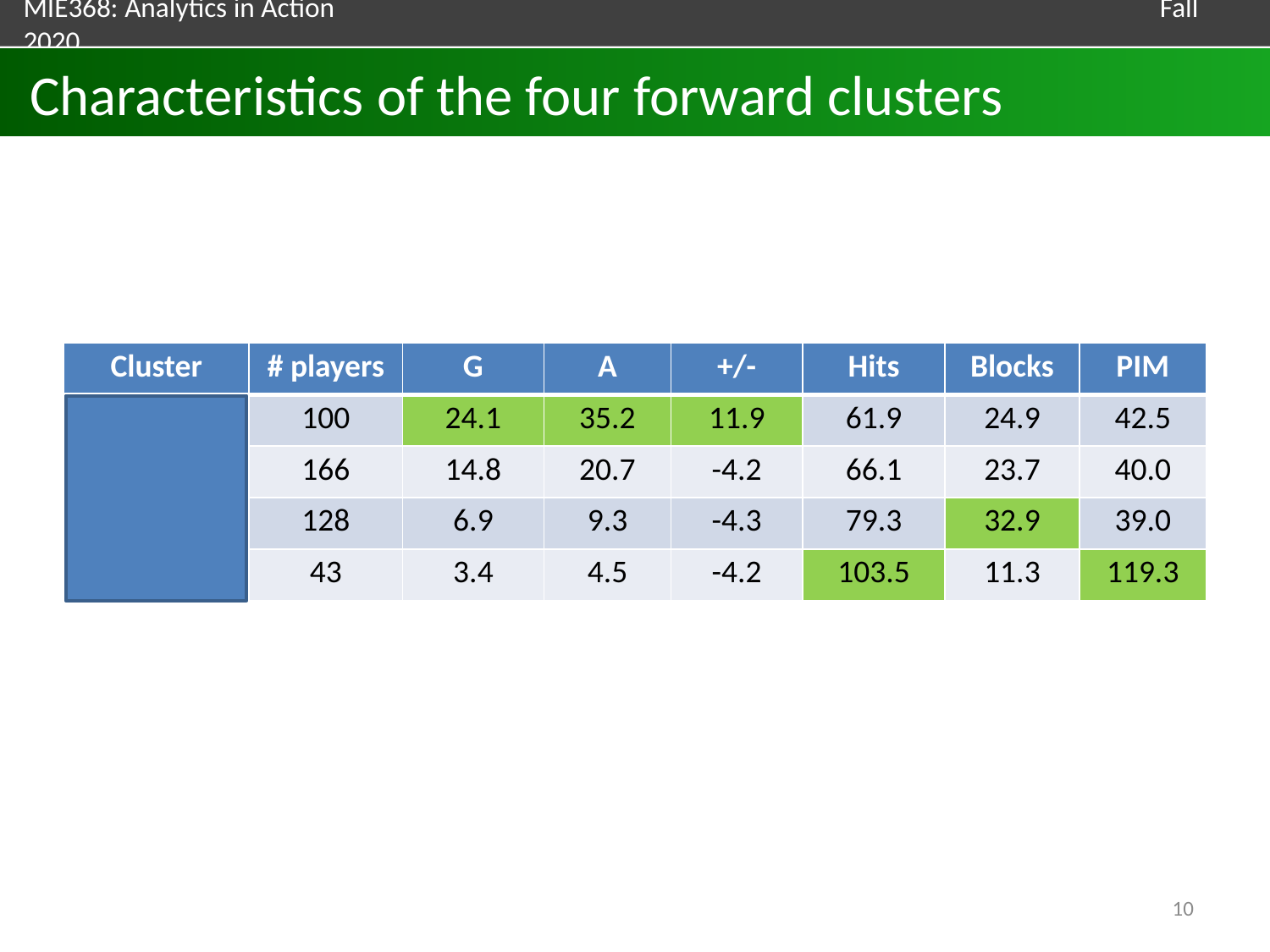

# Characteristics of the four forward clusters
| Cluster | # players | G | A | +/- | Hits | Blocks | PIM |
| --- | --- | --- | --- | --- | --- | --- | --- |
| Top Line | 100 | 24.1 | 35.2 | 11.9 | 61.9 | 24.9 | 42.5 |
| Second Line | 166 | 14.8 | 20.7 | -4.2 | 66.1 | 23.7 | 40.0 |
| Defensive | 128 | 6.9 | 9.3 | -4.3 | 79.3 | 32.9 | 39.0 |
| Physical | 43 | 3.4 | 4.5 | -4.2 | 103.5 | 11.3 | 119.3 |

10